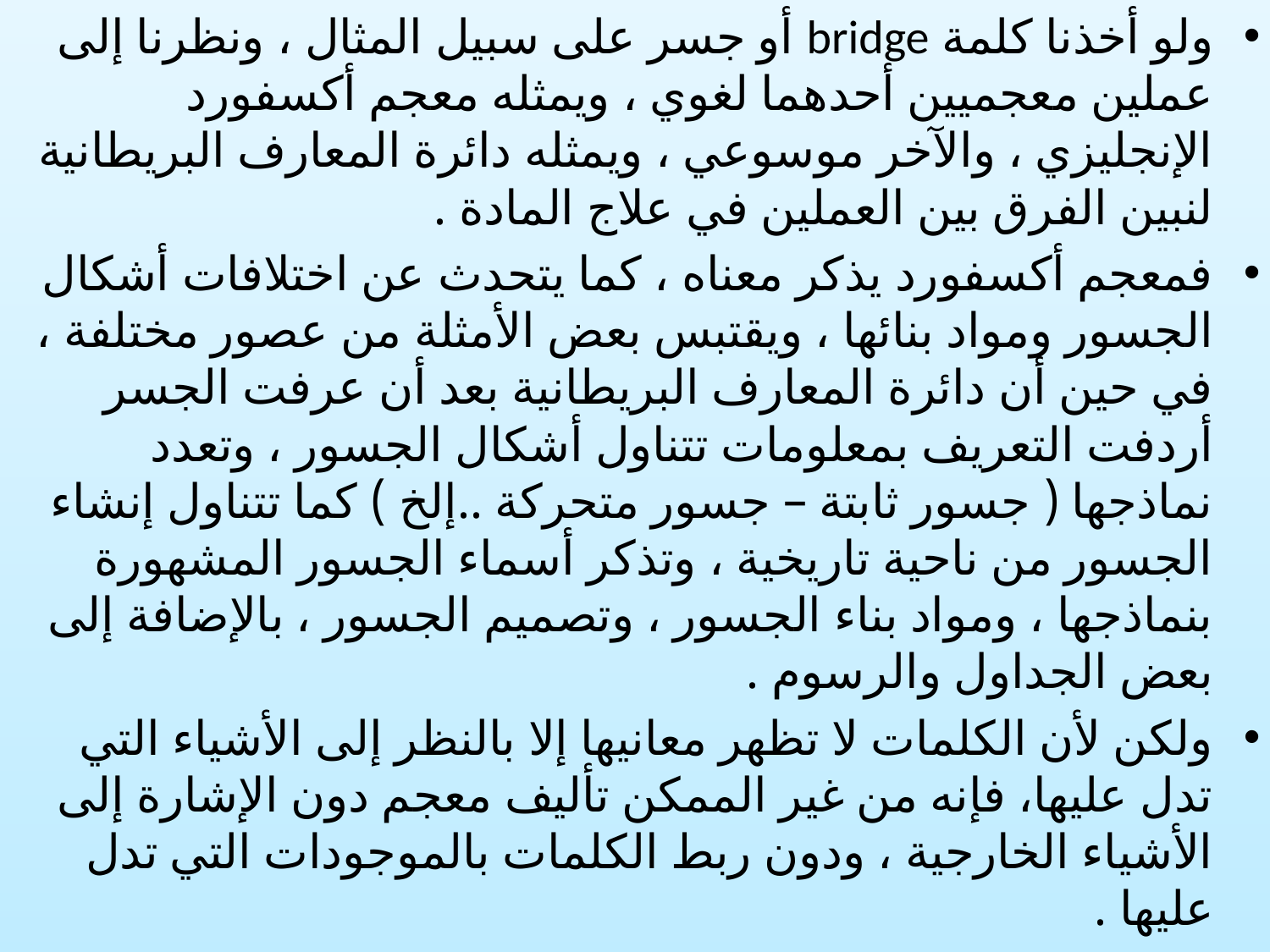

ولو أخذنا كلمة bridge أو جسر على سبيل المثال ، ونظرنا إلى عملين معجميين أحدهما لغوي ، ويمثله معجم أكسفورد الإنجليزي ، والآخر موسوعي ، ويمثله دائرة المعارف البريطانية لنبين الفرق بين العملين في علاج المادة .
فمعجم أكسفورد يذكر معناه ، كما يتحدث عن اختلافات أشكال الجسور ومواد بنائها ، ويقتبس بعض الأمثلة من عصور مختلفة ، في حين أن دائرة المعارف البريطانية بعد أن عرفت الجسر أردفت التعريف بمعلومات تتناول أشكال الجسور ، وتعدد نماذجها ( جسور ثابتة – جسور متحركة ..إلخ ) كما تتناول إنشاء الجسور من ناحية تاريخية ، وتذكر أسماء الجسور المشهورة بنماذجها ، ومواد بناء الجسور ، وتصميم الجسور ، بالإضافة إلى بعض الجداول والرسوم .
ولكن لأن الكلمات لا تظهر معانيها إلا بالنظر إلى الأشياء التي تدل عليها، فإنه من غير الممكن تأليف معجم دون الإشارة إلى الأشياء الخارجية ، ودون ربط الكلمات بالموجودات التي تدل عليها .